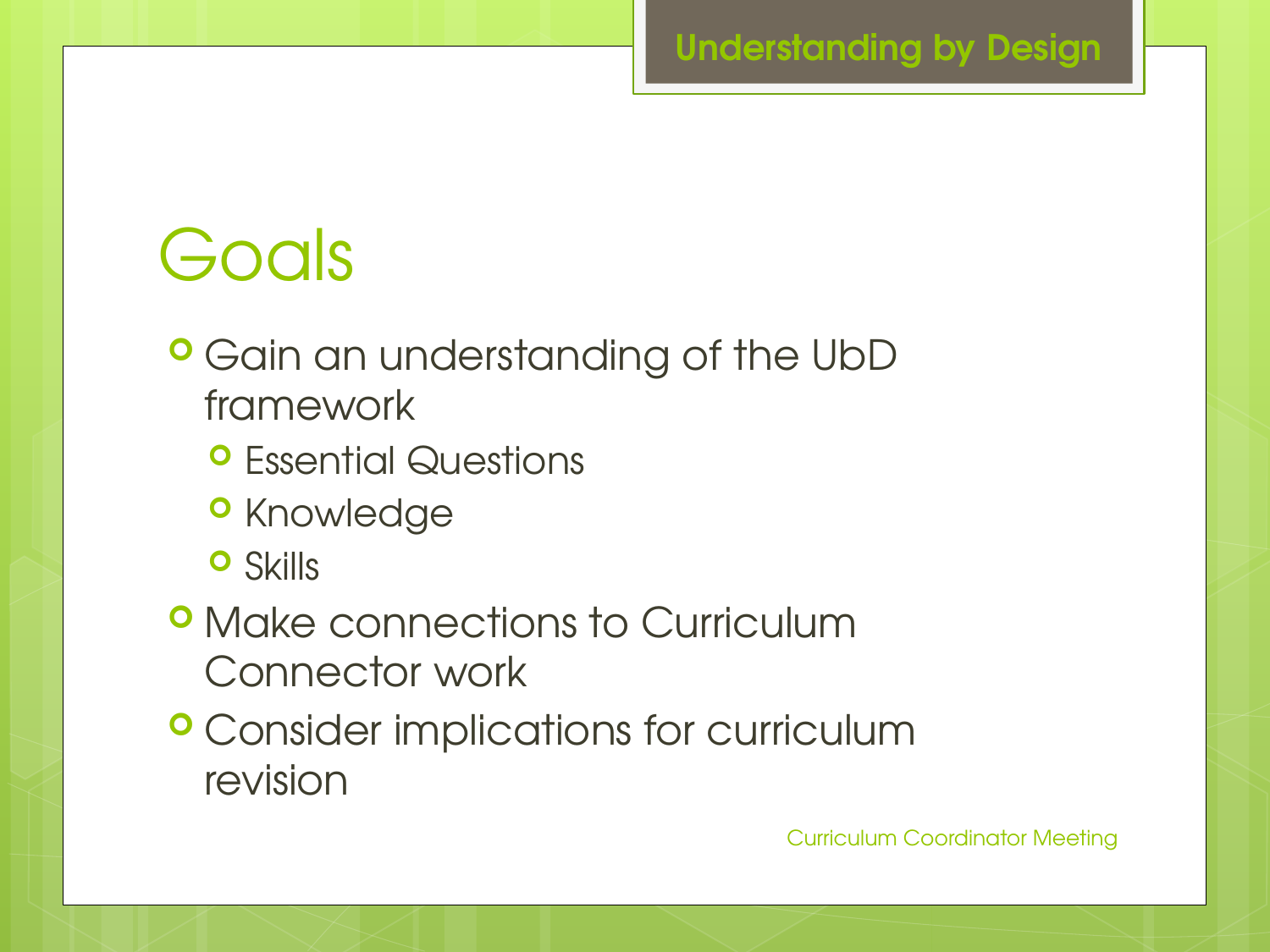

# Goals
Gain an understanding of the UbD framework
Essential Questions
Knowledge
Skills
Make connections to Curriculum Connector work
Consider implications for curriculum revision
Curriculum Coordinator Meeting